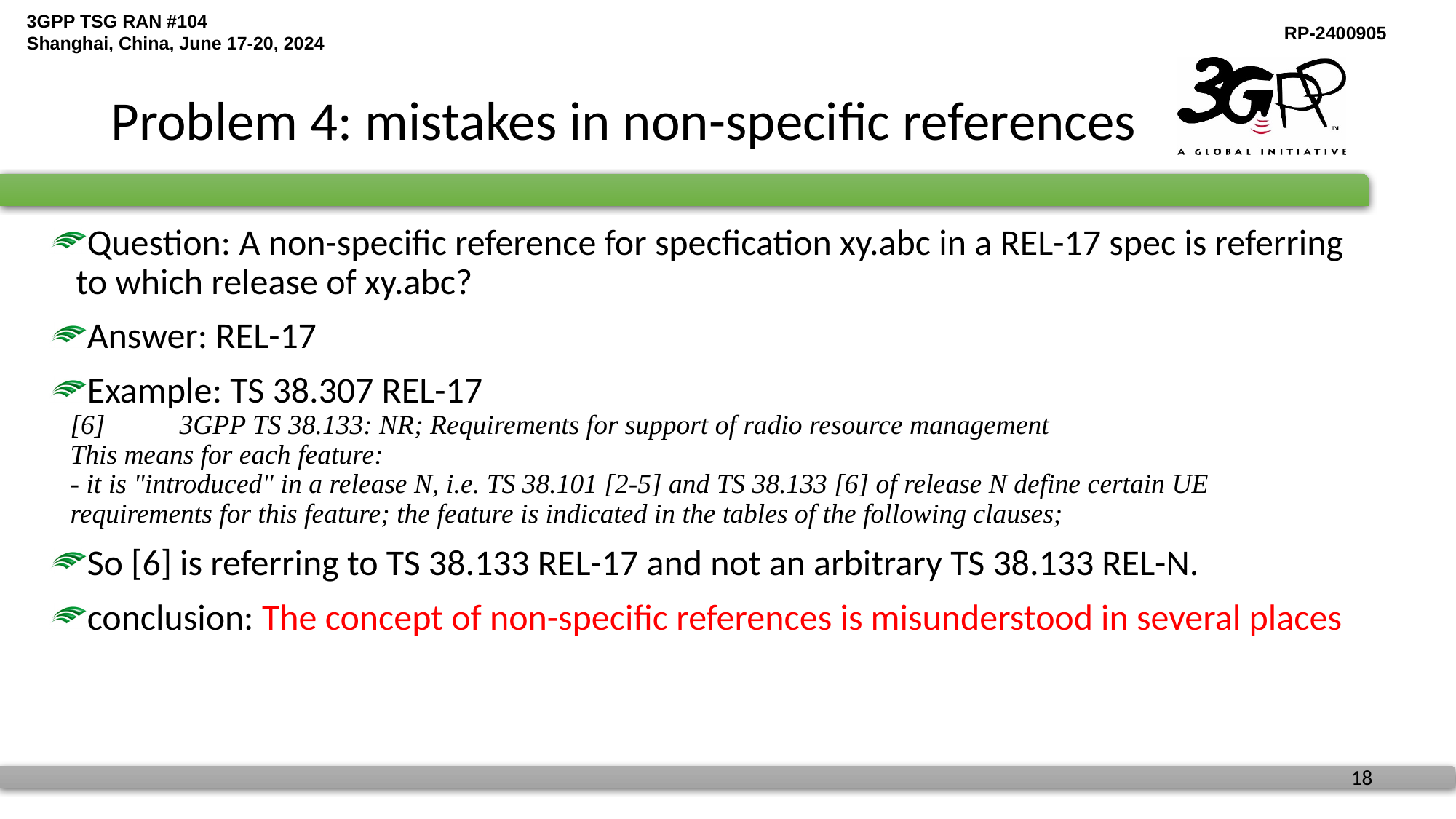

# Problem 4: mistakes in non-specific references
Question: A non-specific reference for specfication xy.abc in a REL-17 spec is referring to which release of xy.abc?
Answer: REL-17
Example: TS 38.307 REL-17
[6]	3GPP TS 38.133: NR; Requirements for support of radio resource management
This means for each feature:
- it is "introduced" in a release N, i.e. TS 38.101 [2-5] and TS 38.133 [6] of release N define certain UE requirements for this feature; the feature is indicated in the tables of the following clauses;
So [6] is referring to TS 38.133 REL-17 and not an arbitrary TS 38.133 REL-N.
conclusion: The concept of non-specific references is misunderstood in several places